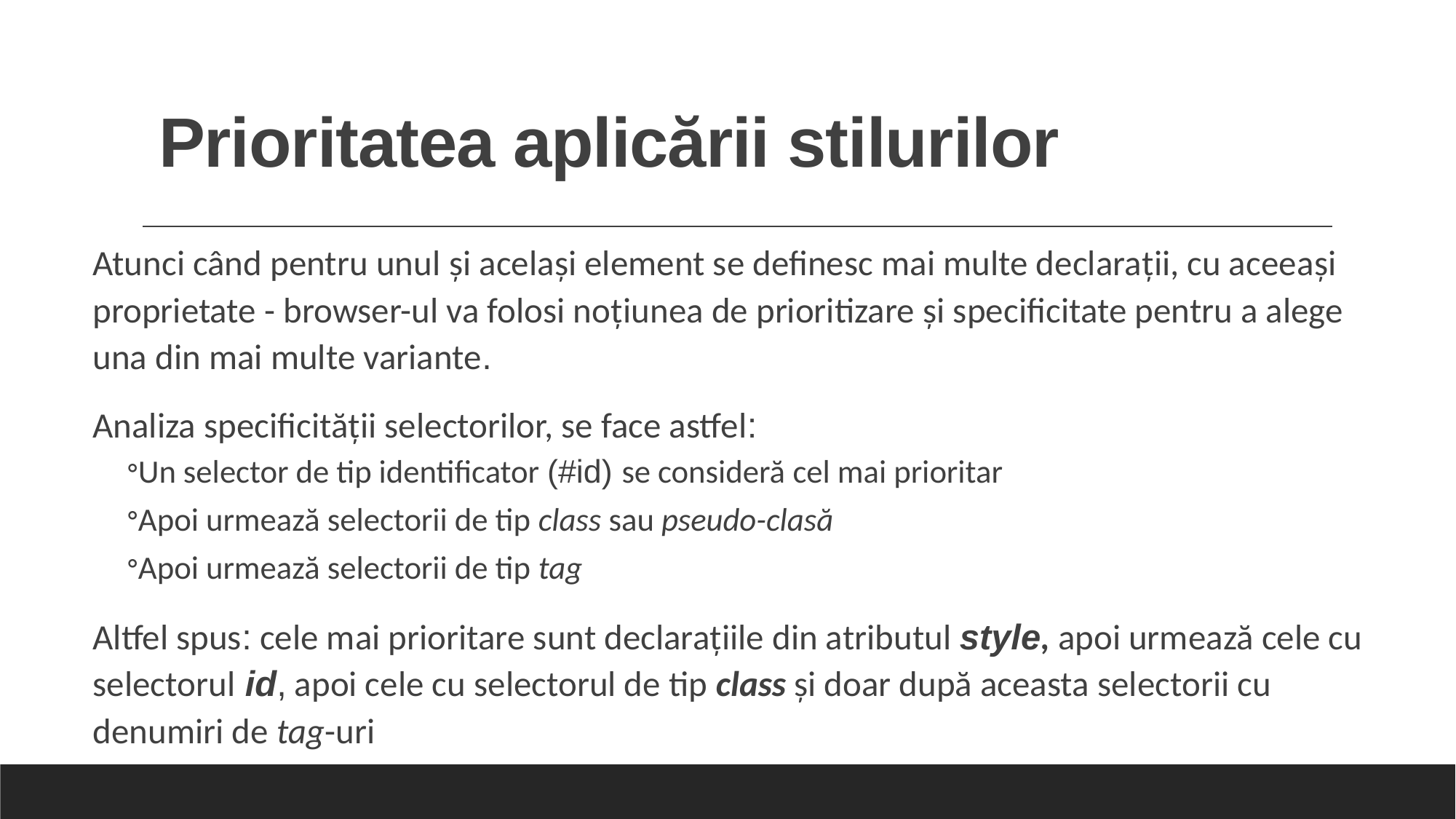

# Prioritatea aplicării stilurilor
Atunci când pentru unul şi acelaşi element se definesc mai multe declaraţii, cu aceeaşi proprietate - browser-ul va folosi noţiunea de prioritizare şi specificitate pentru a alege una din mai multe variante.
Analiza specificităţii selectorilor, se face astfel:
Un selector de tip identificator (#id) se consideră cel mai prioritar
Apoi urmează selectorii de tip class sau pseudo-clasă
Apoi urmează selectorii de tip tag
Altfel spus: cele mai prioritare sunt declaraţiile din atributul style, apoi urmează cele cu selectorul id, apoi cele cu selectorul de tip class şi doar după aceasta selectorii cu denumiri de tag-uri